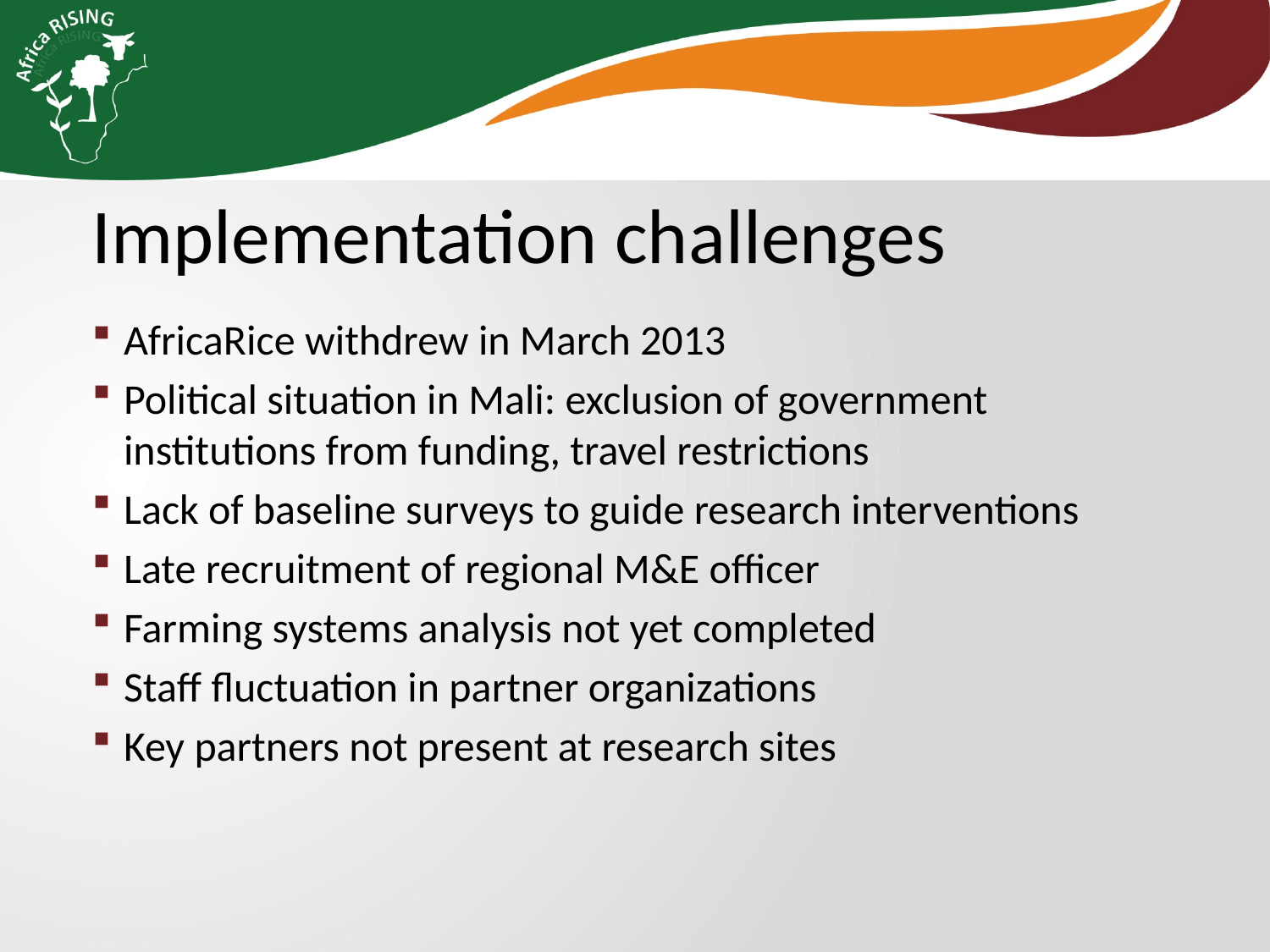

Implementation challenges
AfricaRice withdrew in March 2013
Political situation in Mali: exclusion of government institutions from funding, travel restrictions
Lack of baseline surveys to guide research interventions
Late recruitment of regional M&E officer
Farming systems analysis not yet completed
Staff fluctuation in partner organizations
Key partners not present at research sites